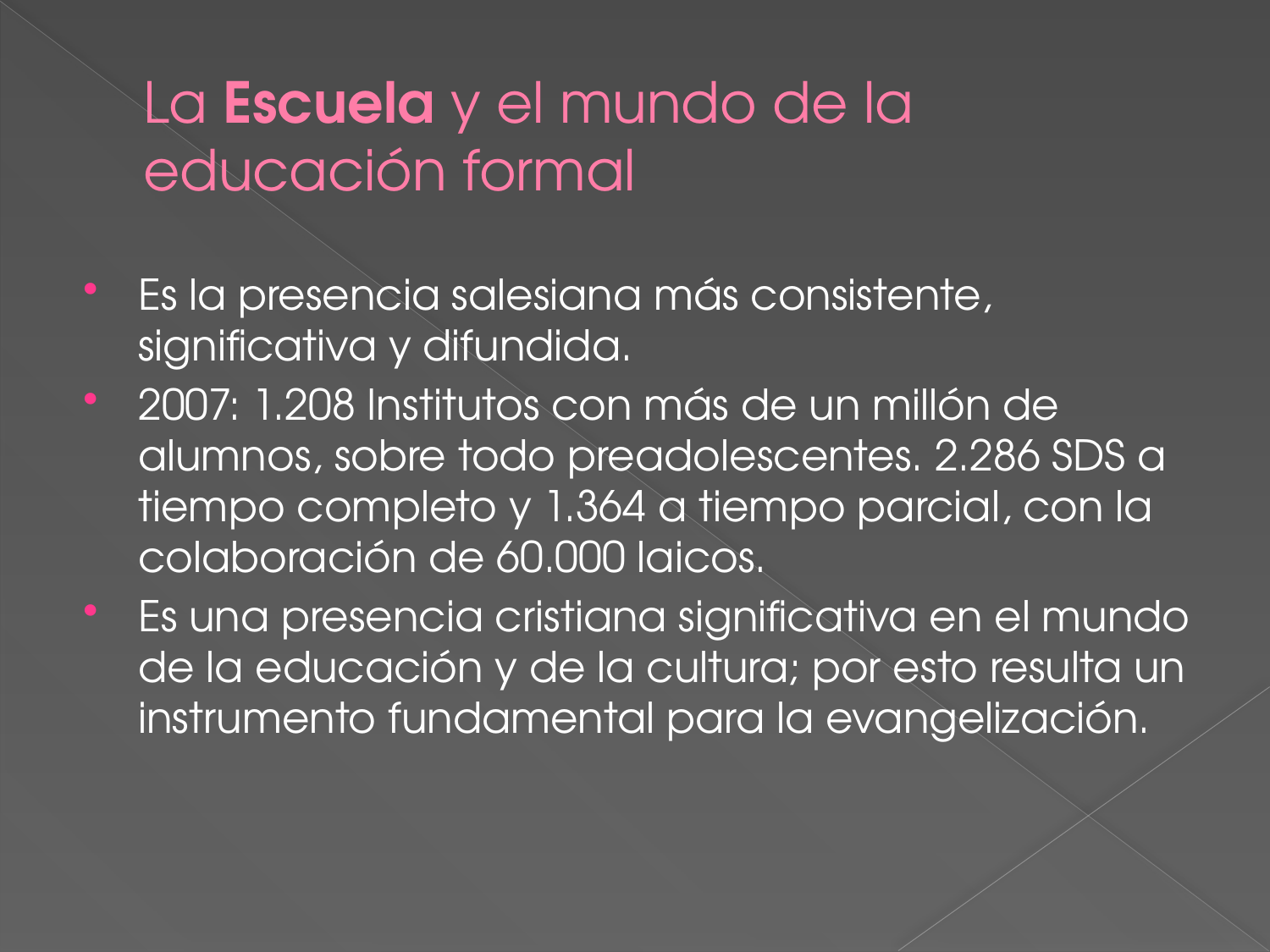

# La Escuela y el mundo de la educación formal
Es la presencia salesiana más consistente, significativa y difundida.
2007: 1.208 Institutos con más de un millón de alumnos, sobre todo preadolescentes. 2.286 SDS a tiempo completo y 1.364 a tiempo parcial, con la colaboración de 60.000 laicos.
Es una presencia cristiana significativa en el mundo de la educación y de la cultura; por esto resulta un instrumento fundamental para la evangelización.